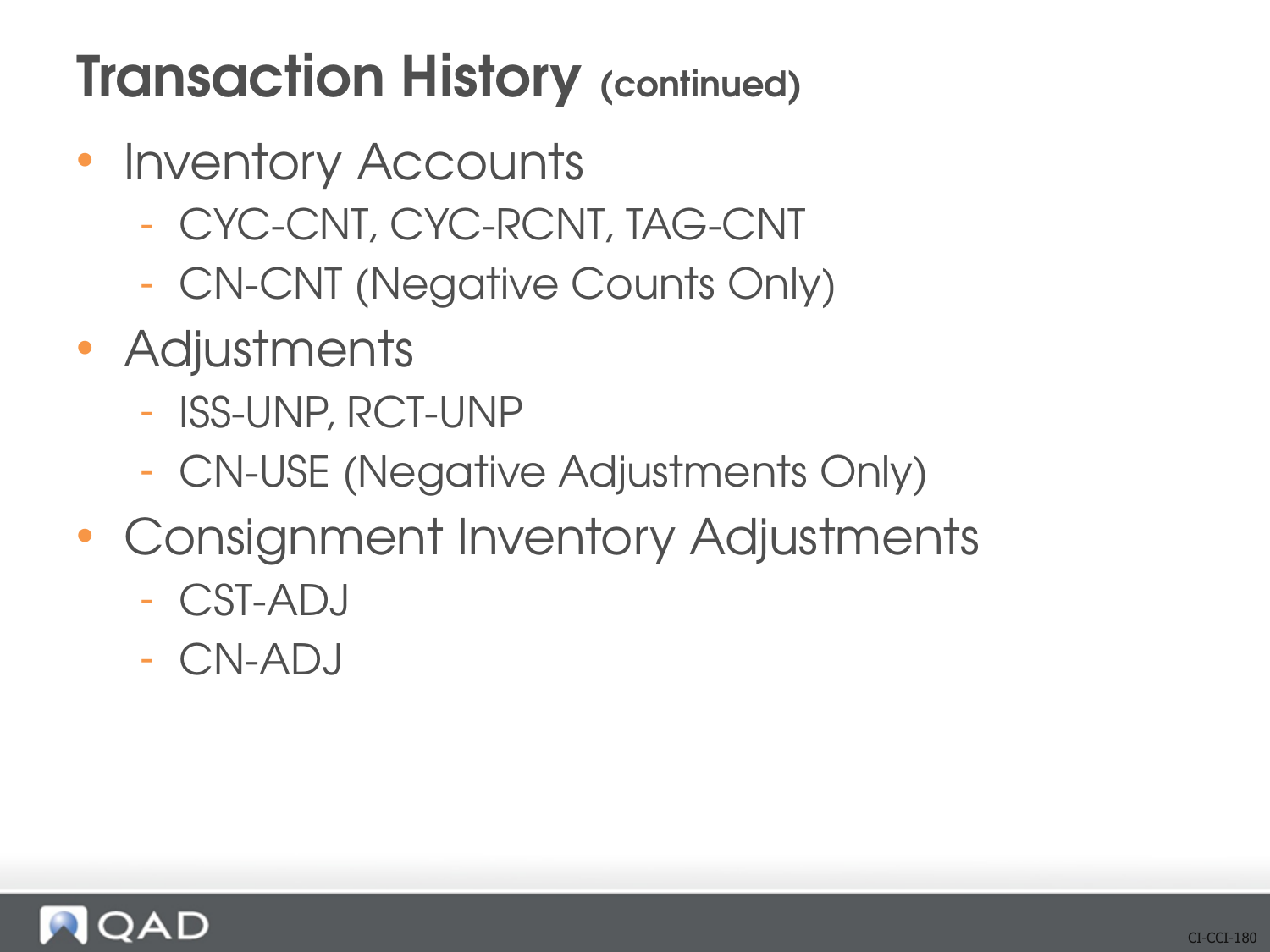

# Transaction History (continued)
Inventory Accounts
CYC-CNT, CYC-RCNT, TAG-CNT
CN-CNT (Negative Counts Only)
Adjustments
ISS-UNP, RCT-UNP
CN-USE (Negative Adjustments Only)
Consignment Inventory Adjustments
CST-ADJ
CN-ADJ

CI-CCI-180